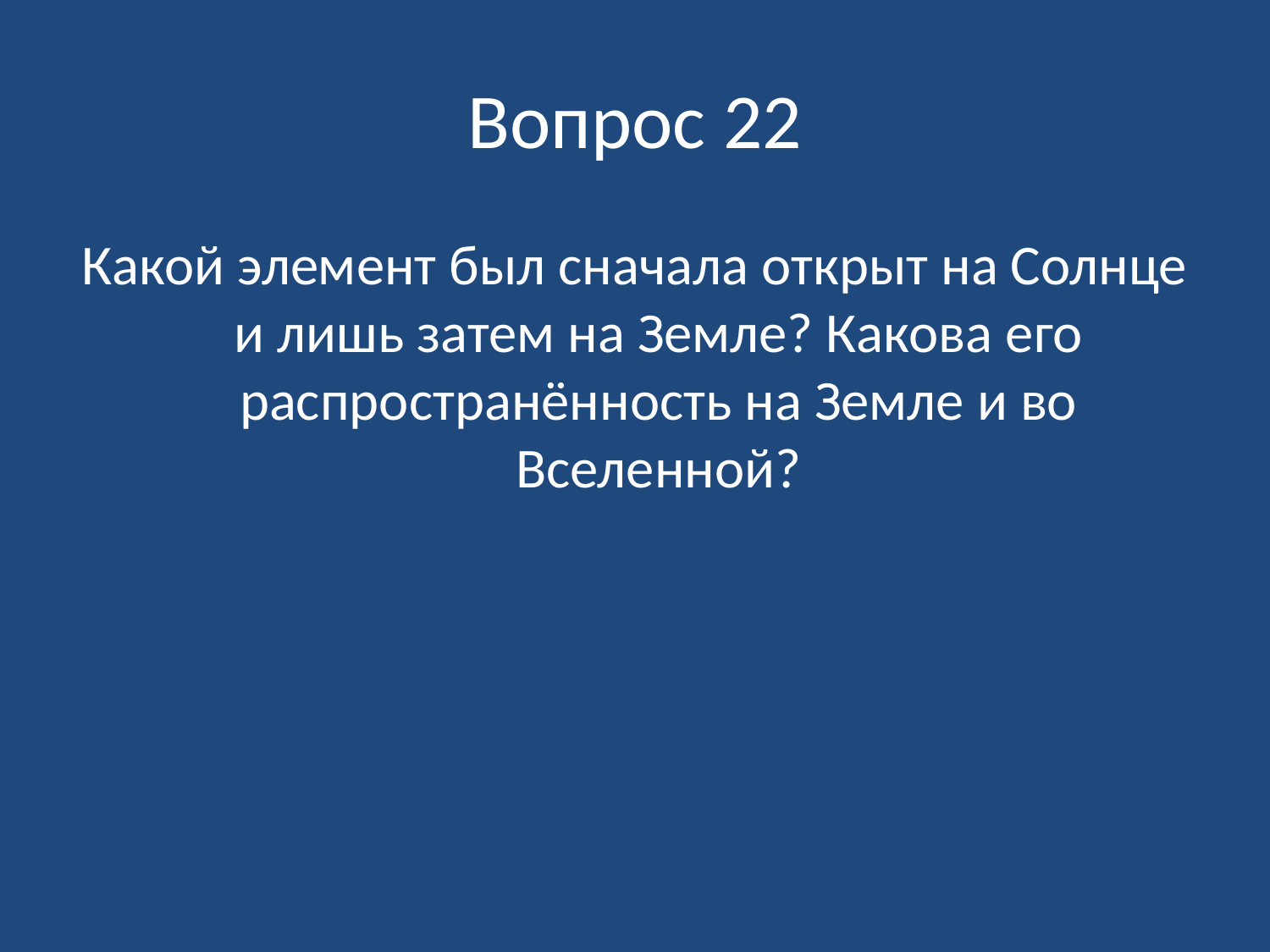

# Вопрос 22
Какой элемент был сначала открыт на Солнце и лишь затем на Земле? Какова его распространённость на Земле и во Вселенной?